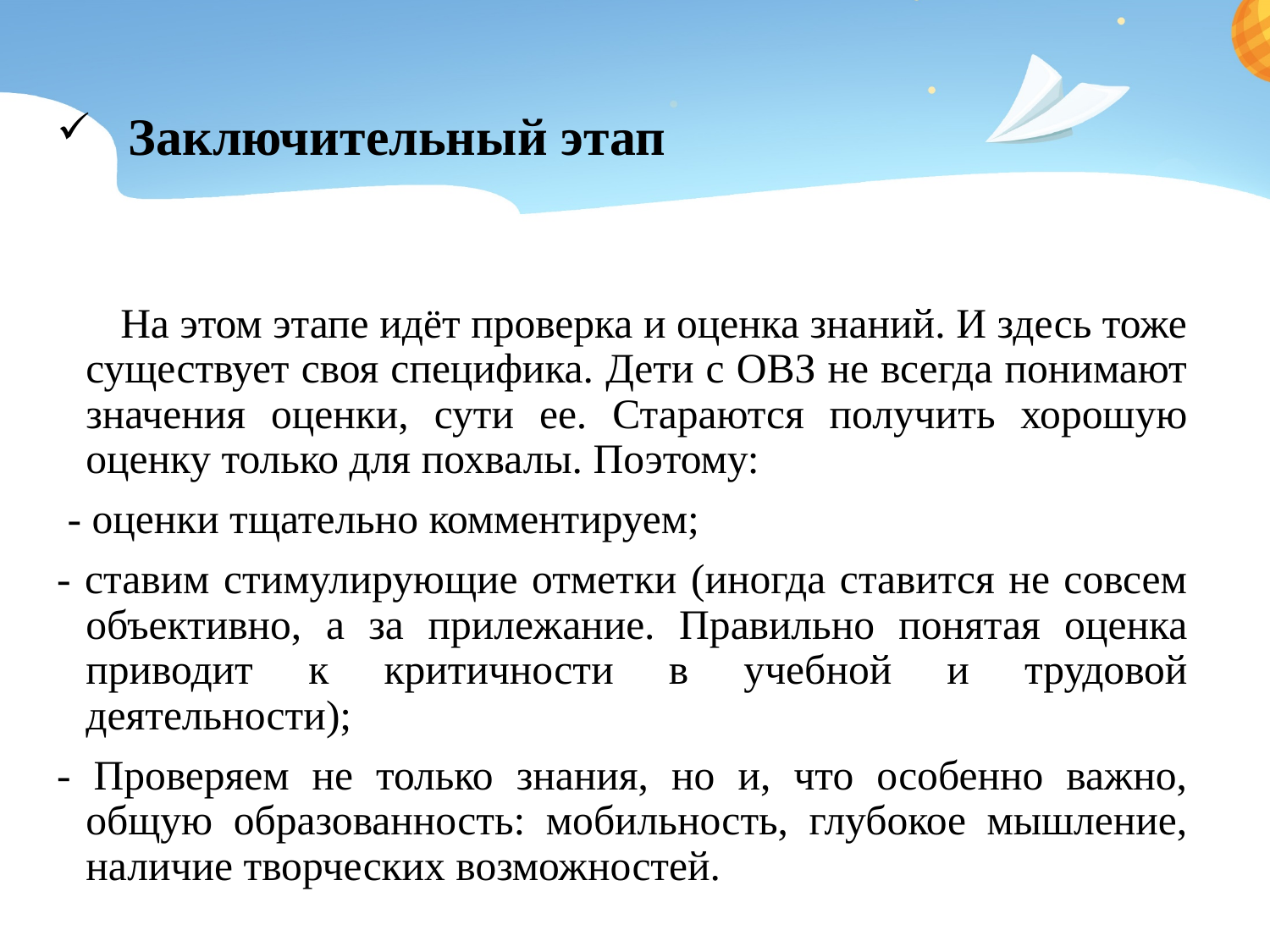

Заключительный этап

      На этом этапе идёт проверка и оценка знаний. И здесь тоже существует своя специфика. Дети с ОВЗ не всегда понимают значения оценки, сути ее. Стараются получить хорошую оценку только для похвалы. Поэтому:
 - оценки тщательно комментируем;
- ставим стимулирующие отметки (иногда ставится не совсем объективно, а за прилежание. Правильно понятая оценка приводит к критичности в учебной и трудовой деятельности);
- Проверяем не только знания, но и, что особенно важно, общую образованность: мобильность, глубокое мышление, наличие творческих возможностей.